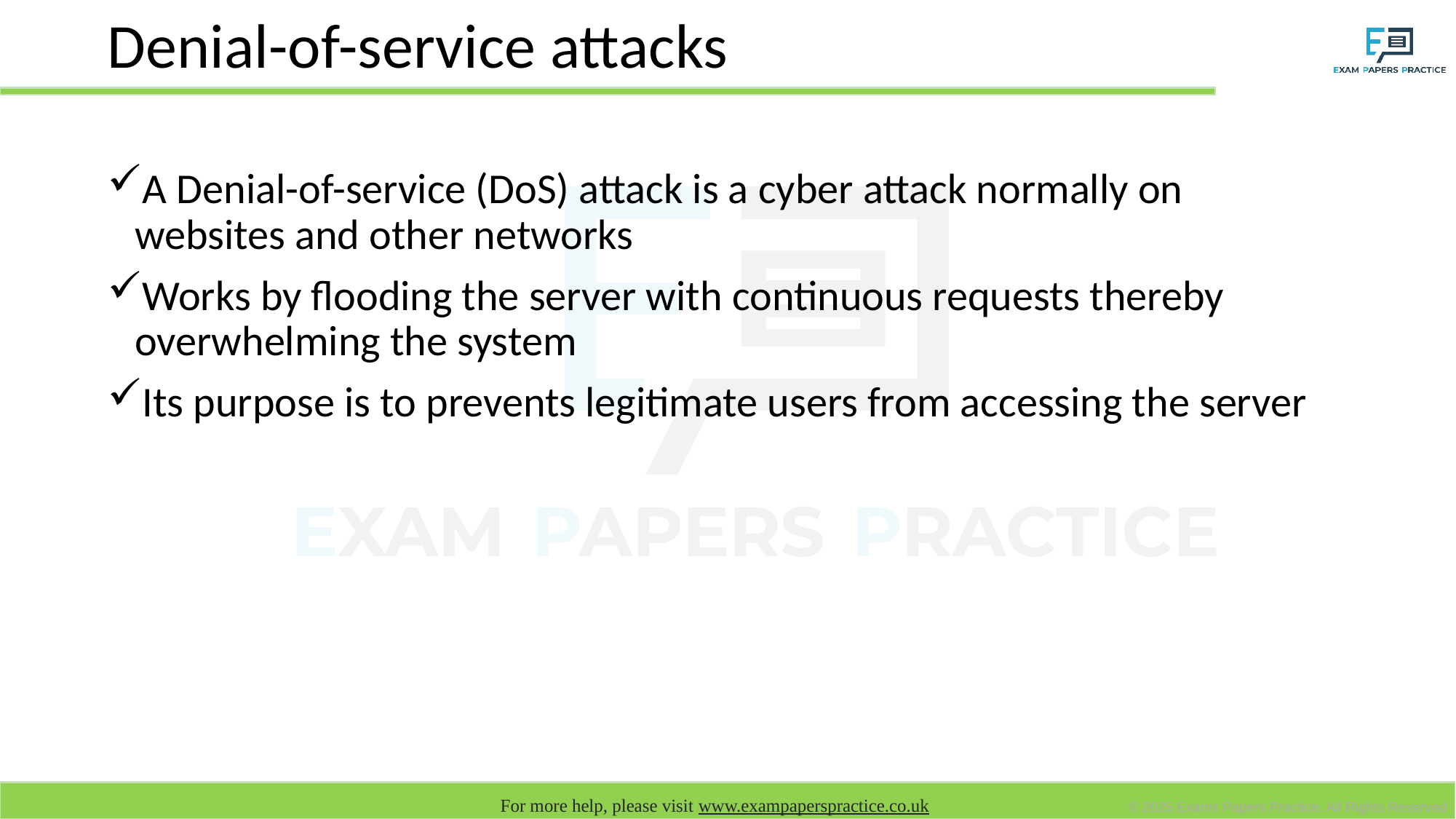

# Denial-of-service attacks
A Denial-of-service (DoS) attack is a cyber attack normally on websites and other networks
Works by flooding the server with continuous requests thereby overwhelming the system
Its purpose is to prevents legitimate users from accessing the server